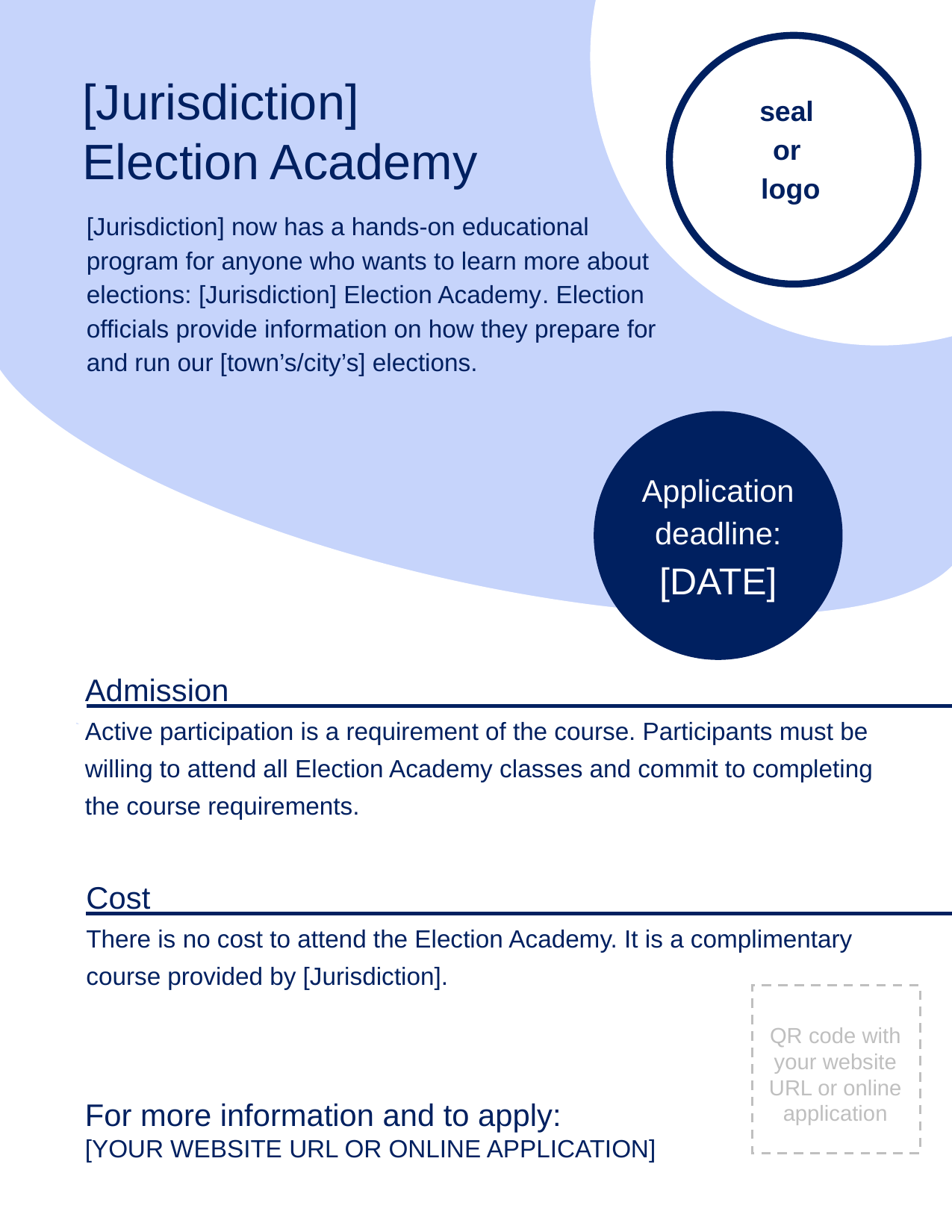

HOW TO USE THIS TEMPLATE
Page 1: Adjust the font, colors and text to fit your jurisdiction and your election academy plans. Delete any placeholders you don’t need.
Page 2: Adjust the content/class descriptions to match your election academy schedule. See the Course Overview template. Change the font and colors to fit your jurisdiction.

seal
or
logo
[Jurisdiction]
Election Academy
[Jurisdiction] now has a hands-on educational program for anyone who wants to learn more about elections: [Jurisdiction] Election Academy. Election officials provide information on how they prepare for and run our [town’s/city’s] elections.

Application deadline:
[DATE]

Admission
Active participation is a requirement of the course. Participants must be willing to attend all Election Academy classes and commit to completing the course requirements.
Cost
There is no cost to attend the Election Academy. It is a complimentary course provided by [Jurisdiction].

QR code with your website URL or online application
For more information and to apply:
[YOUR WEBSITE URL OR ONLINE APPLICATION]